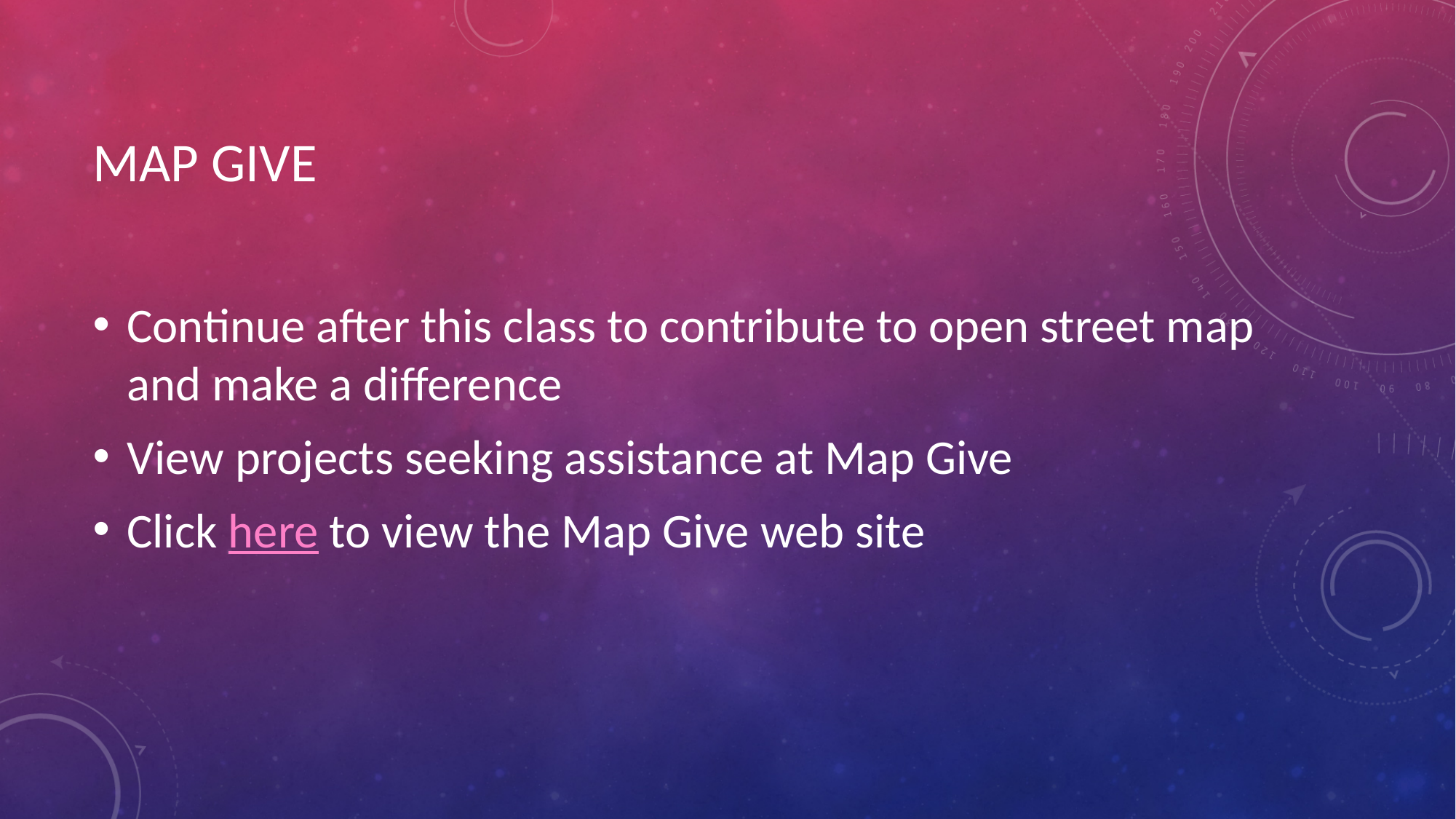

# MAP GIVE
Continue after this class to contribute to open street map and make a difference
View projects seeking assistance at Map Give
Click here to view the Map Give web site